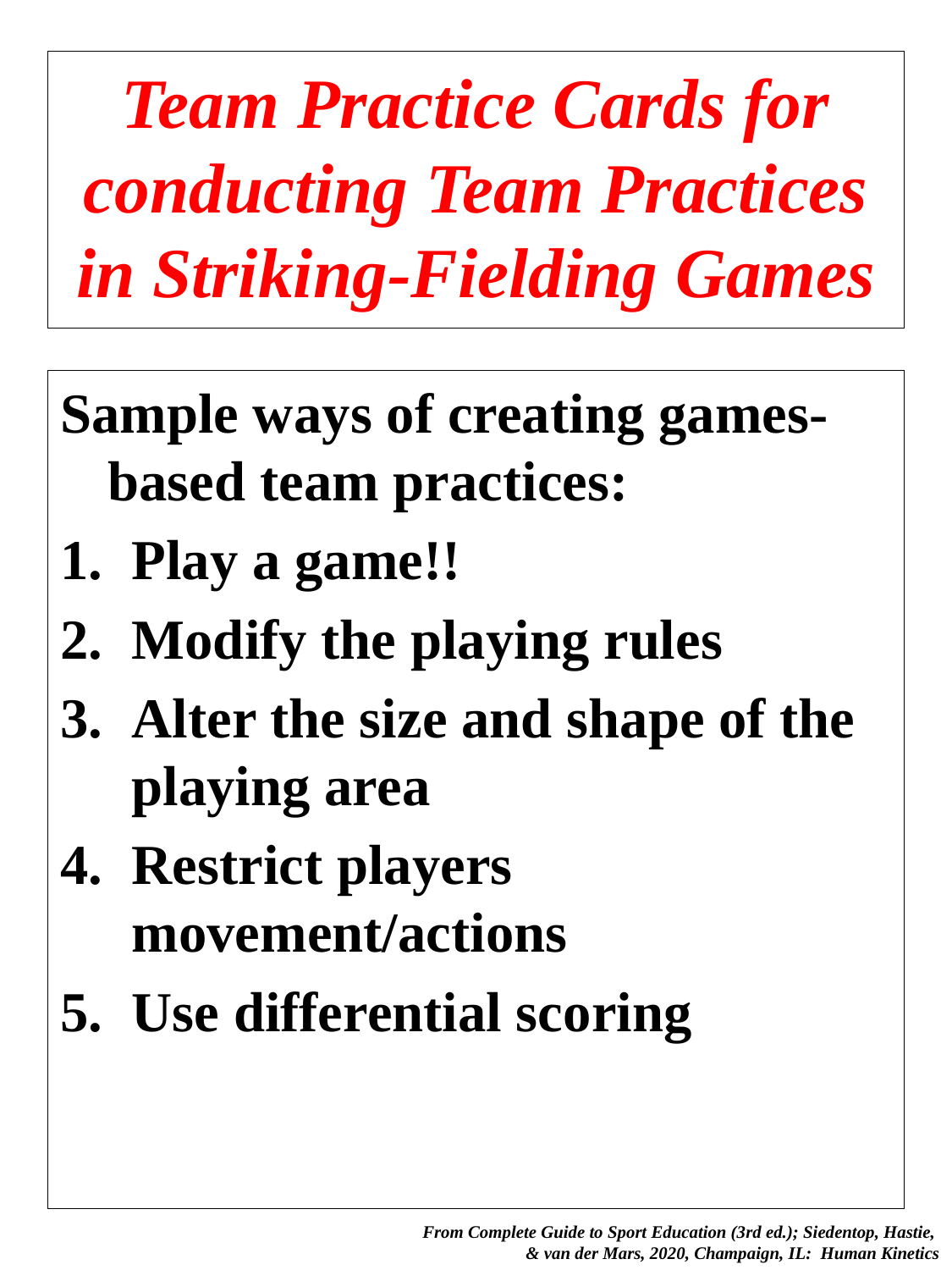

# Team Practice Cards for conducting Team Practices in Striking-Fielding Games
Sample ways of creating games-based team practices:
Play a game!!
Modify the playing rules
Alter the size and shape of the playing area
Restrict players movement/actions
Use differential scoring
 From Complete Guide to Sport Education (3rd ed.); Siedentop, Hastie,
& van der Mars, 2020, Champaign, IL:  Human Kinetics